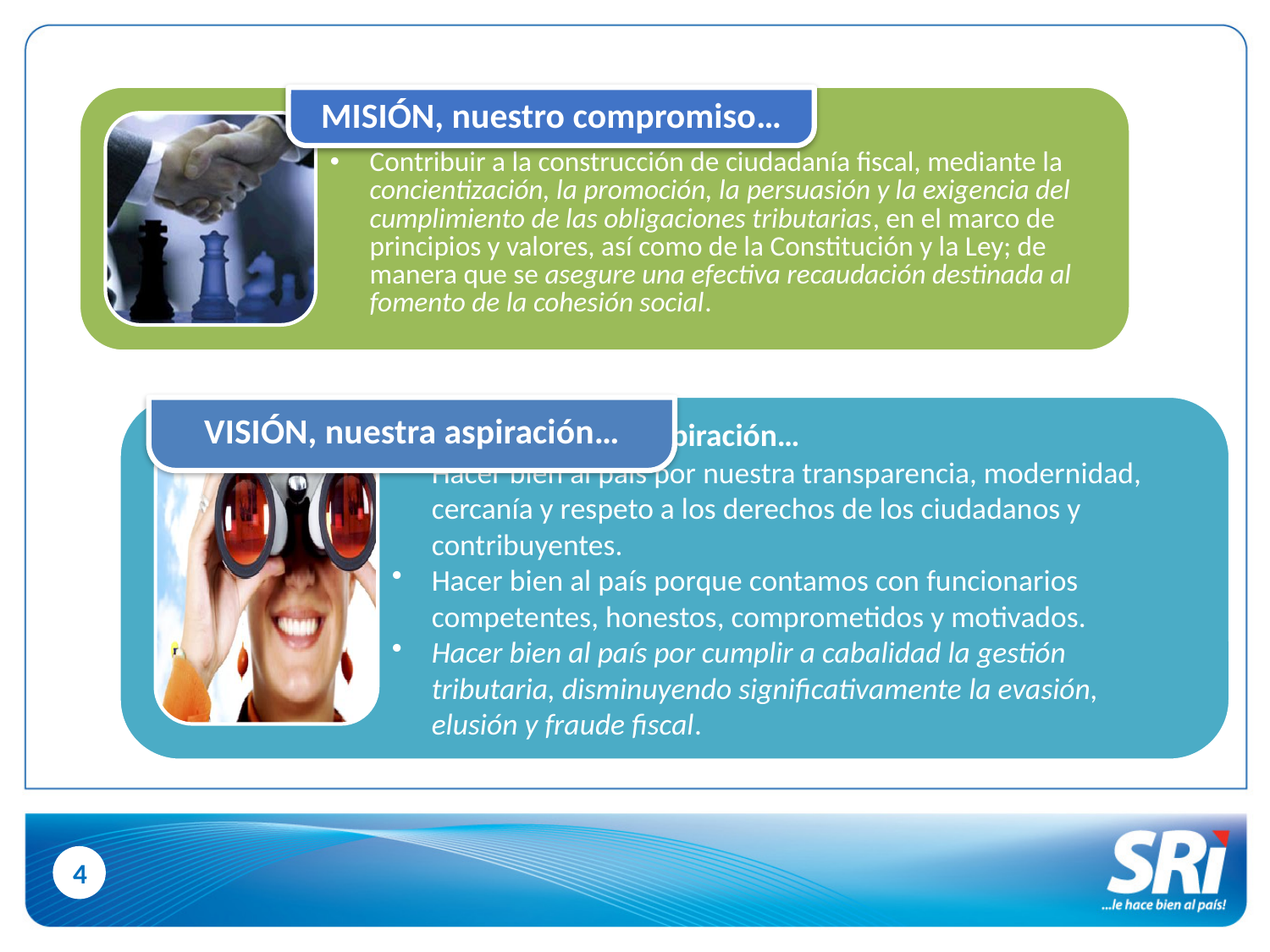

Contribuir a la construcción de ciudadanía fiscal, mediante la concientización, la promoción, la persuasión y la exigencia del cumplimiento de las obligaciones tributarias, en el marco de principios y valores, así como de la Constitución y la Ley; de manera que se asegure una efectiva recaudación destinada al fomento de la cohesión social.
MISIÓN, nuestro compromiso…
Hacer bien al país por cumplir a cabalidad la gestión tributaria, disminuyendo significativamente la evasión, elusión y fraude fiscal.
Hacer bien al país por nuestra transparencia, modernidad, cercanía y respeto a los derechos de los ciudadanos y contribuyentes.
Hacer bien al país porque contamos con funcionarios competentes, honestos, comprometidos y motivados.
VISIÓN, nuestra aspiración…

4